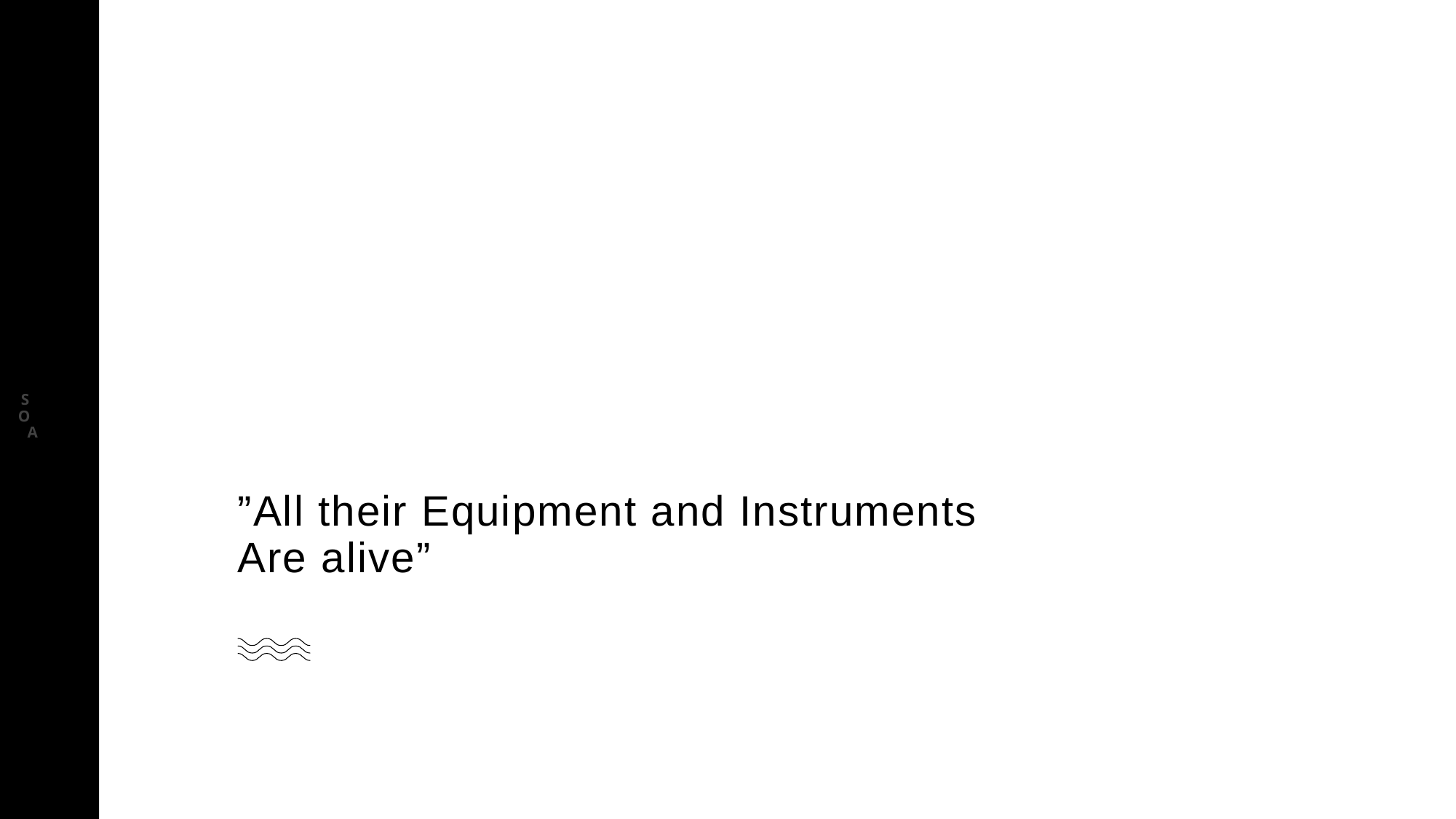

SLOGAN
”All their Equipment and Instruments Are alive”